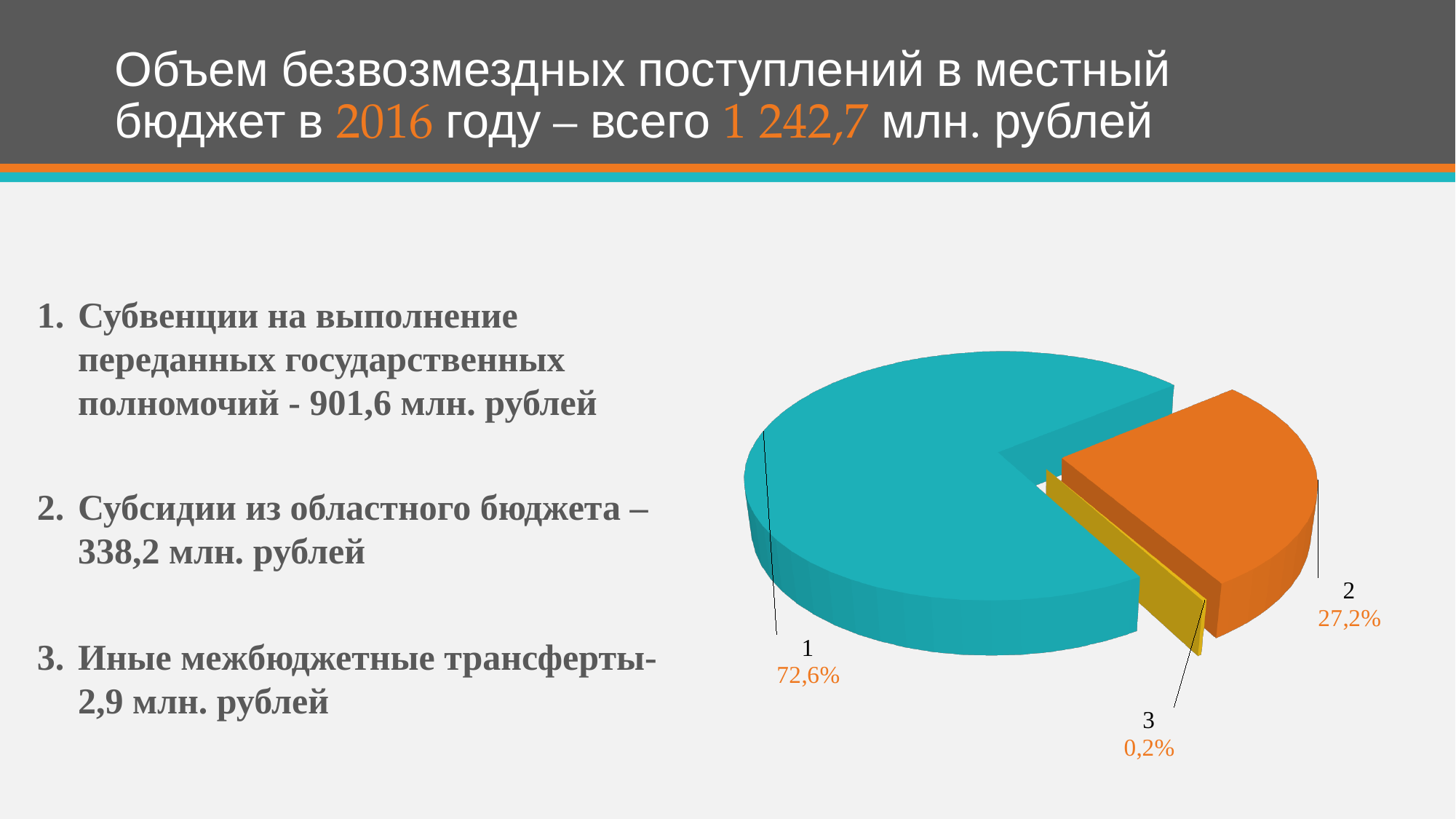

# Объем безвозмездных поступлений в местный бюджет в 2016 году – всего 1 242,7 млн. рублей

[unsupported chart]

Субвенции на выполнение переданных государственных полномочий - 901,6 млн. рублей

Субсидии из областного бюджета – 338,2 млн. рублей

Иные межбюджетные трансферты- 2,9 млн. рублей